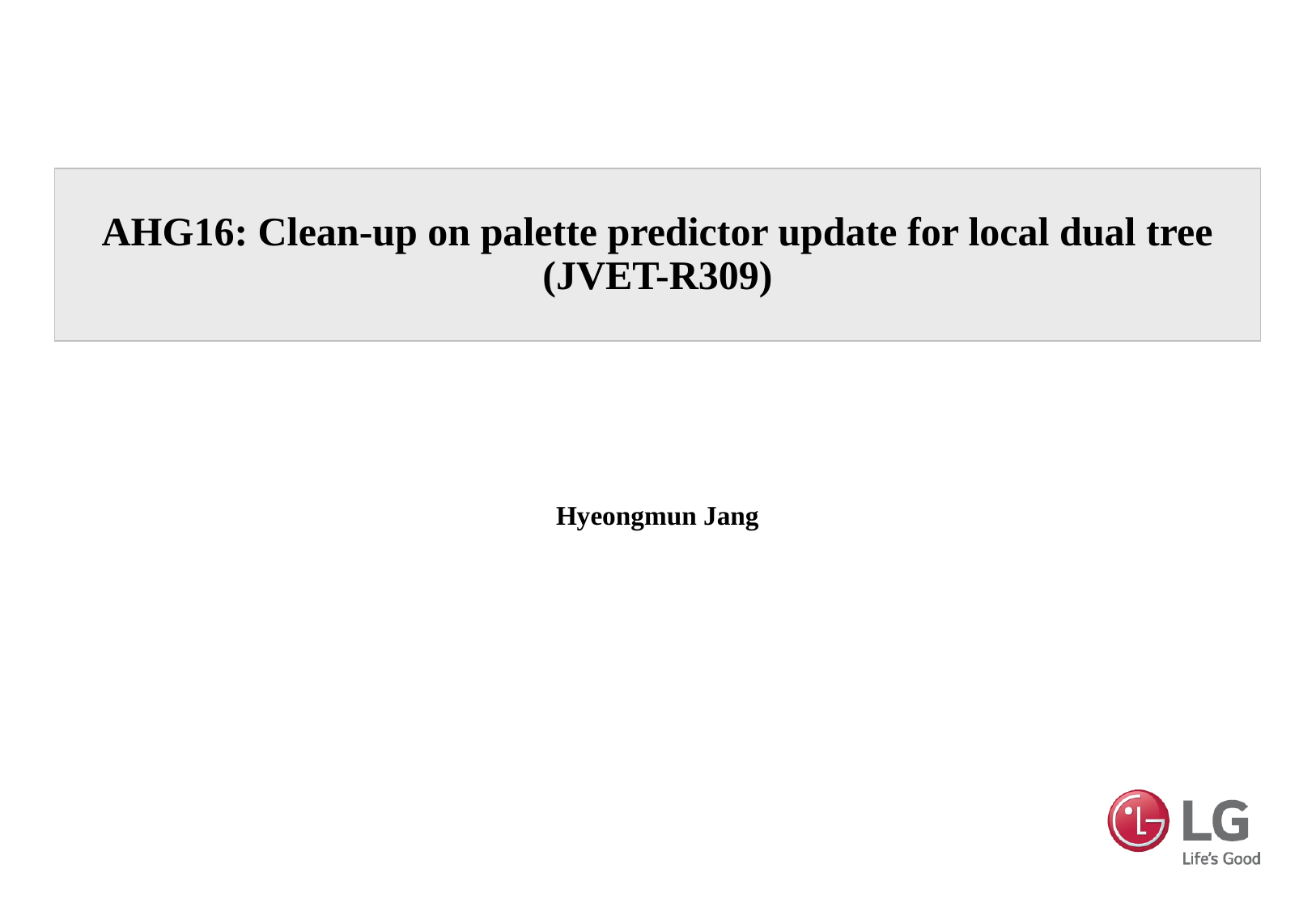

# AHG16: Clean-up on palette predictor update for local dual tree (JVET-R309)
Hyeongmun Jang